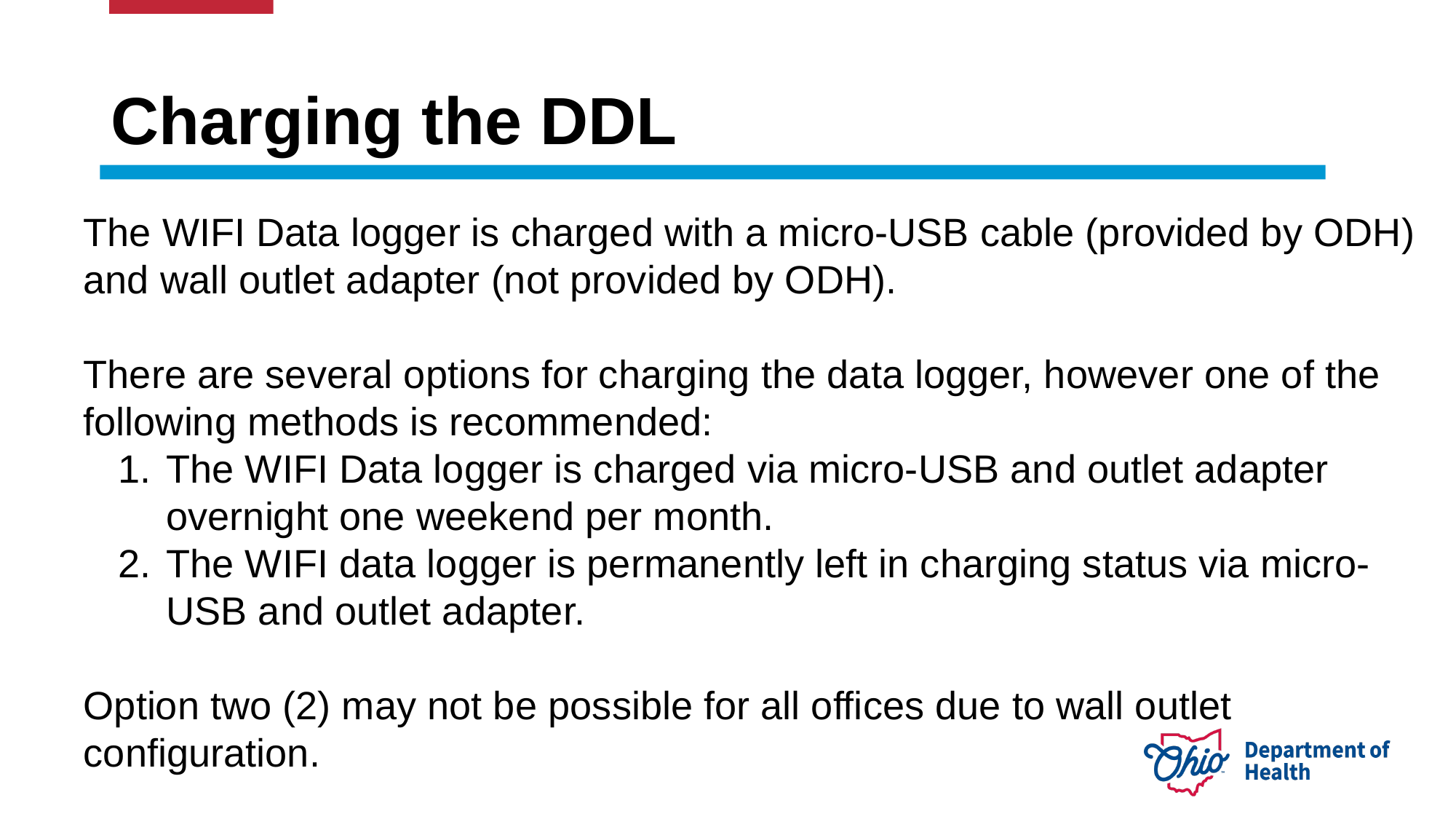

# Charging the DDL

The WIFI Data logger is charged with a micro-USB cable (provided by ODH) and wall outlet adapter (not provided by ODH).

There are several options for charging the data logger, however one of the following methods is recommended:
The WIFI Data logger is charged via micro-USB and outlet adapter overnight one weekend per month.
The WIFI data logger is permanently left in charging status via micro-USB and outlet adapter.

Option two (2) may not be possible for all offices due to wall outlet configuration.